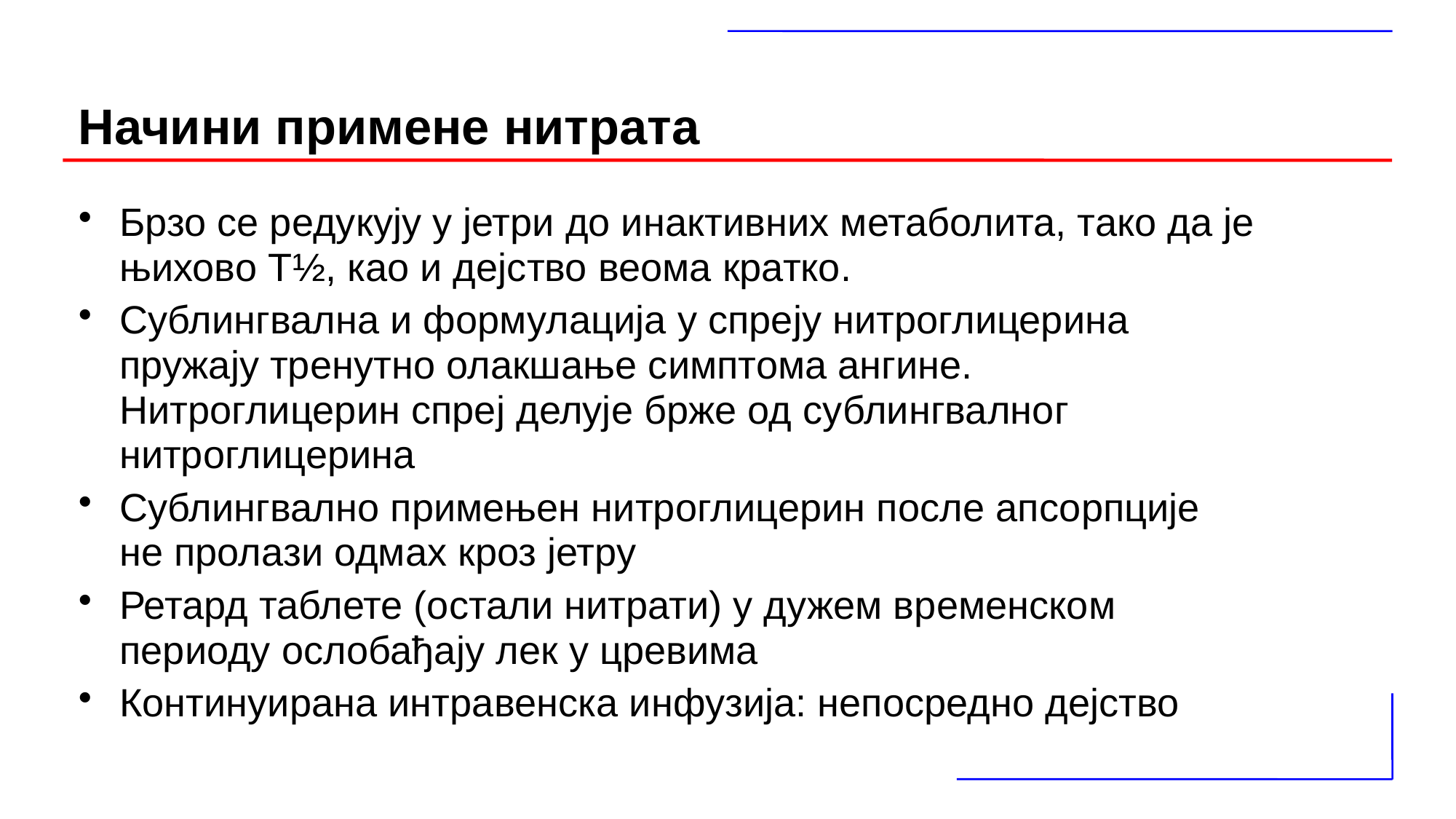

# Начини примене нитрата
Брзо се редукују у јетри до инактивних метаболита, тако да је њихово Т½, као и дејство веома кратко.
Сублингвална и формулација у спреју нитроглицерина пружају тренутно олакшање симптома ангине. Нитроглицерин спреј делује брже од сублингвалног нитроглицерина
Сублингвално примењен нитроглицерин после апсорпције не пролази одмах кроз јетру
Ретард таблете (остали нитрати) у дужем временском периоду ослобађају лек у цревима
Континуирана интравенска инфузија: непосредно дејство